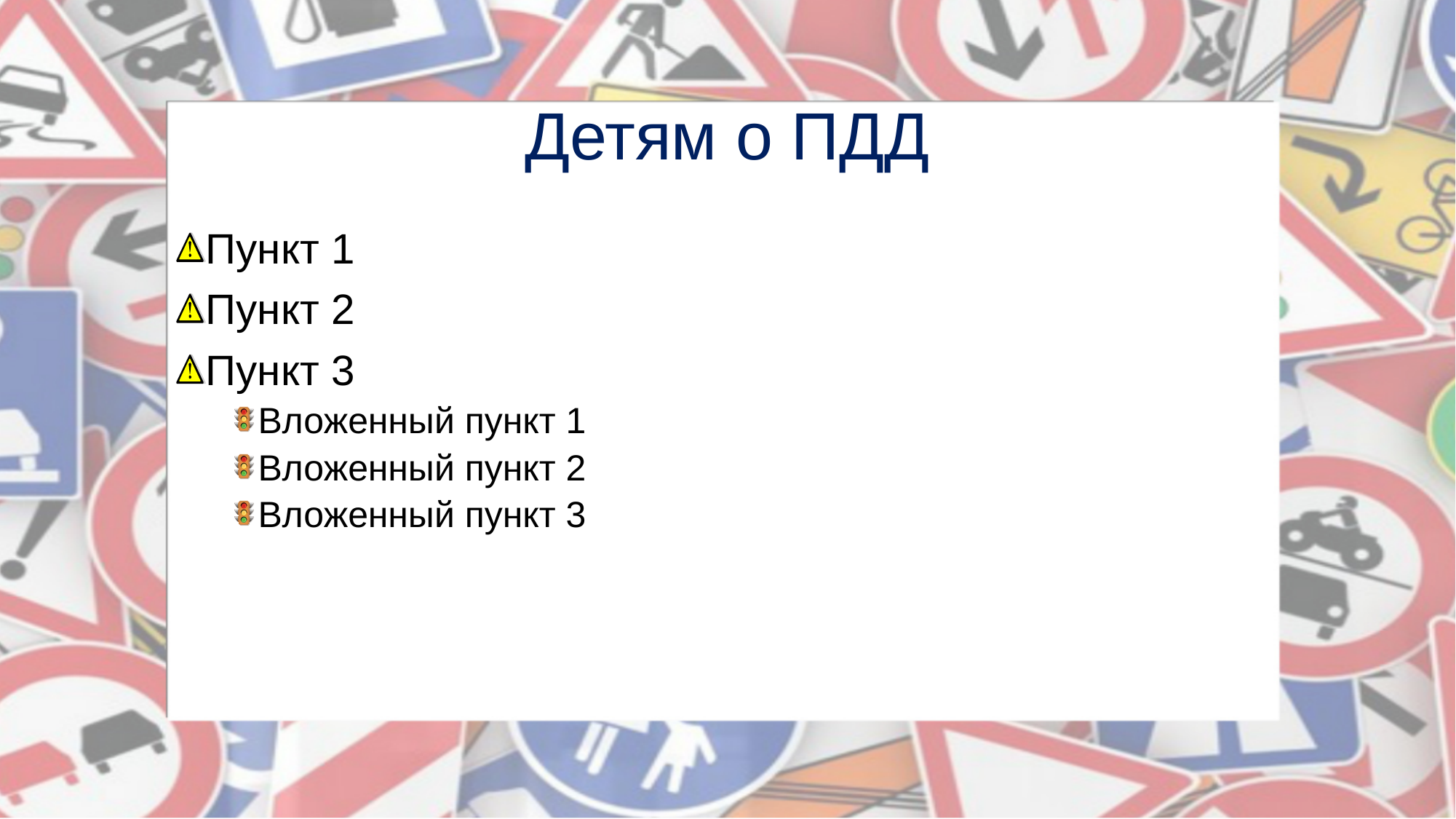

# Детям о ПДД
Пункт 1
Пункт 2
Пункт 3
Вложенный пункт 1
Вложенный пункт 2
Вложенный пункт 3